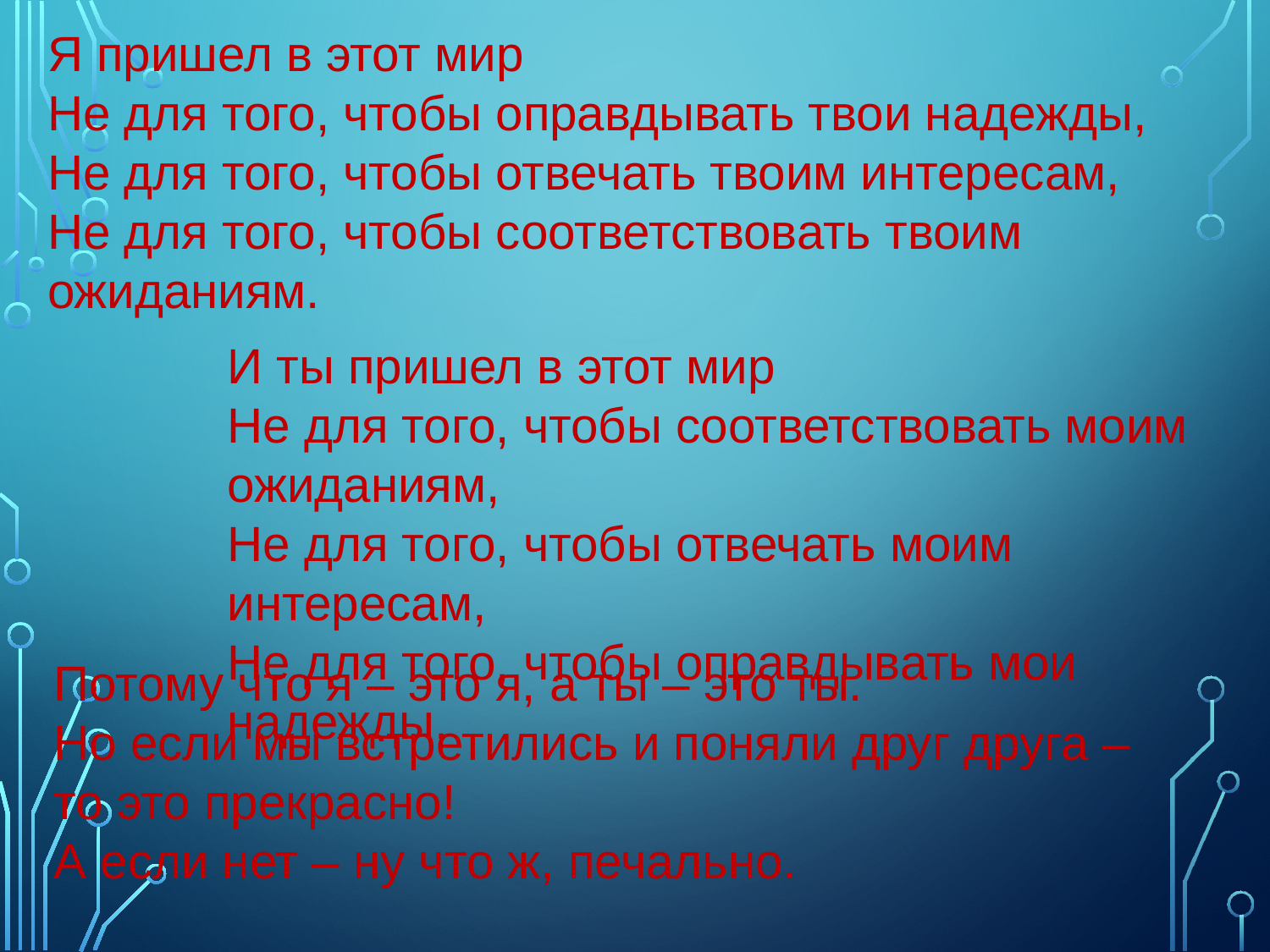

Я пришел в этот мир
Не для того, чтобы оправдывать твои надежды,
Не для того, чтобы отвечать твоим интересам,
Не для того, чтобы соответствовать твоим ожиданиям.
#
И ты пришел в этот мир
Не для того, чтобы соответствовать моим ожиданиям,
Не для того, чтобы отвечать моим интересам,
Не для того, чтобы оправдывать мои надежды.
Потому что я – это я, а ты – это ты.
Но если мы встретились и поняли друг друга – то это прекрасно!
А если нет – ну что ж, печально.